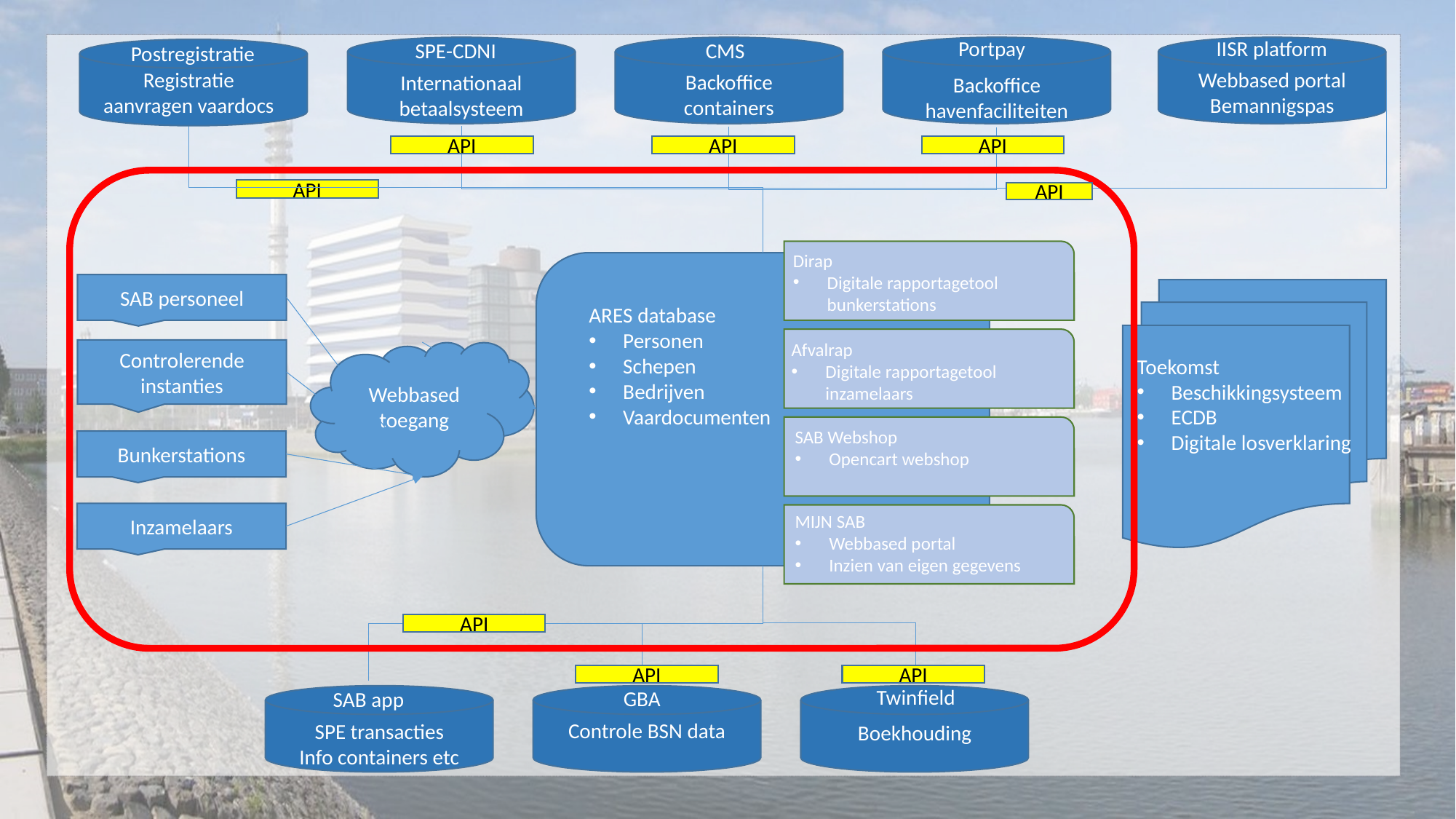

Portpay
IISR platform
CMS
SPE-CDNI
Postregistratie

Registratie aanvragen vaardocs
Webbased portal
Bemannigspas
Backoffice containers
Internationaal betaalsysteem
Backoffice havenfaciliteiten
API
API
API

API
API

Dirap
Digitale rapportagetool bunkerstations

SAB personeel

ARES database
Personen
Schepen
Bedrijven
Vaardocumenten

Afvalrap
Digitale rapportagetool inzamelaars
Controlerende instanties
Webbased toegang
Toekomst
Beschikkingsysteem
ECDB
Digitale losverklaring

SAB Webshop
Opencart webshop
Bunkerstations
Inzamelaars

MIJN SAB
Webbased portal
Inzien van eigen gegevens
API
API
API
Twinfield
GBA
SAB app

Controle BSN data
SPE transacties
Info containers etc
Boekhouding